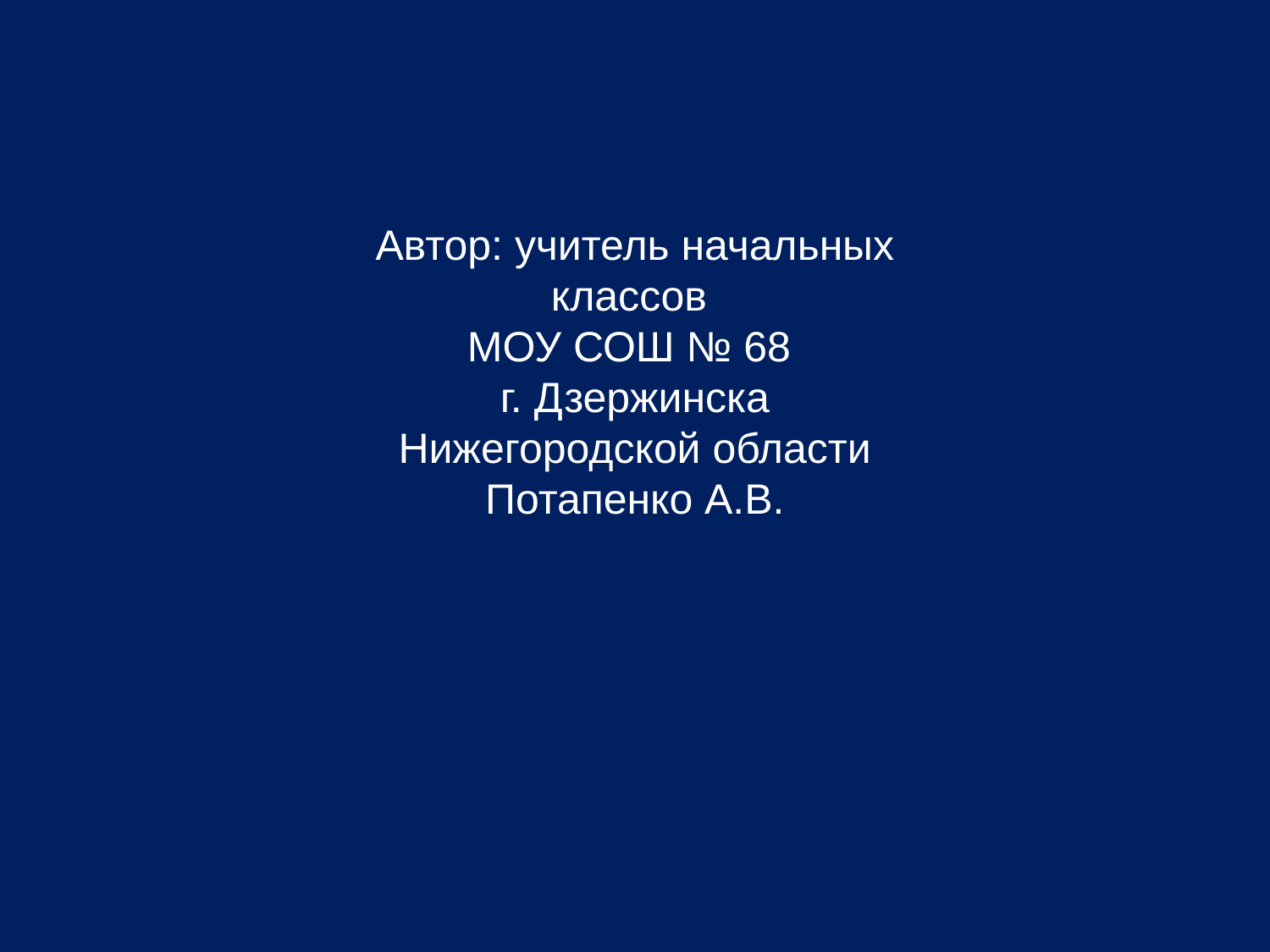

Автор: учитель начальных классов
МОУ СОШ № 68
г. Дзержинска Нижегородской области
Потапенко А.В.